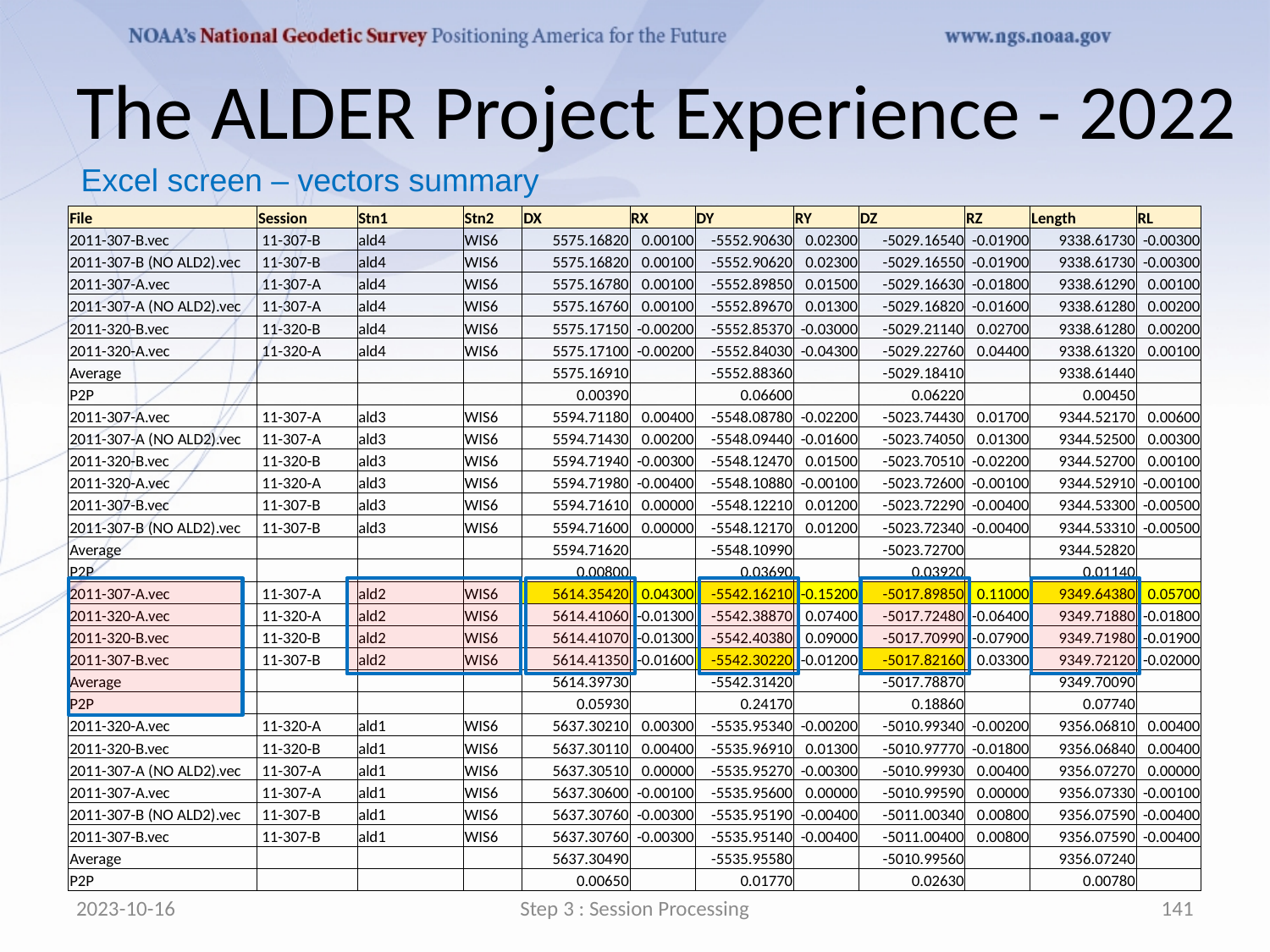

# The ALDER Project Experience - 2022
Excel screen – vectors summary
| File | Session | Stn1 | Stn2 | DX | RX | DY | RY | DZ | RZ | Length | RL |
| --- | --- | --- | --- | --- | --- | --- | --- | --- | --- | --- | --- |
| 2011-307-B.vec | 11-307-B | ald4 | WIS6 | 5575.16820 | 0.00100 | -5552.90630 | 0.02300 | -5029.16540 | -0.01900 | 9338.61730 | -0.00300 |
| 2011-307-B (NO ALD2).vec | 11-307-B | ald4 | WIS6 | 5575.16820 | 0.00100 | -5552.90620 | 0.02300 | -5029.16550 | -0.01900 | 9338.61730 | -0.00300 |
| 2011-307-A.vec | 11-307-A | ald4 | WIS6 | 5575.16780 | 0.00100 | -5552.89850 | 0.01500 | -5029.16630 | -0.01800 | 9338.61290 | 0.00100 |
| 2011-307-A (NO ALD2).vec | 11-307-A | ald4 | WIS6 | 5575.16760 | 0.00100 | -5552.89670 | 0.01300 | -5029.16820 | -0.01600 | 9338.61280 | 0.00200 |
| 2011-320-B.vec | 11-320-B | ald4 | WIS6 | 5575.17150 | -0.00200 | -5552.85370 | -0.03000 | -5029.21140 | 0.02700 | 9338.61280 | 0.00200 |
| 2011-320-A.vec | 11-320-A | ald4 | WIS6 | 5575.17100 | -0.00200 | -5552.84030 | -0.04300 | -5029.22760 | 0.04400 | 9338.61320 | 0.00100 |
| Average |  |  |  | 5575.16910 |  | -5552.88360 |  | -5029.18410 |  | 9338.61440 |  |
| P2P |  |  |  | 0.00390 |  | 0.06600 |  | 0.06220 |  | 0.00450 |  |
| 2011-307-A.vec | 11-307-A | ald3 | WIS6 | 5594.71180 | 0.00400 | -5548.08780 | -0.02200 | -5023.74430 | 0.01700 | 9344.52170 | 0.00600 |
| 2011-307-A (NO ALD2).vec | 11-307-A | ald3 | WIS6 | 5594.71430 | 0.00200 | -5548.09440 | -0.01600 | -5023.74050 | 0.01300 | 9344.52500 | 0.00300 |
| 2011-320-B.vec | 11-320-B | ald3 | WIS6 | 5594.71940 | -0.00300 | -5548.12470 | 0.01500 | -5023.70510 | -0.02200 | 9344.52700 | 0.00100 |
| 2011-320-A.vec | 11-320-A | ald3 | WIS6 | 5594.71980 | -0.00400 | -5548.10880 | -0.00100 | -5023.72600 | -0.00100 | 9344.52910 | -0.00100 |
| 2011-307-B.vec | 11-307-B | ald3 | WIS6 | 5594.71610 | 0.00000 | -5548.12210 | 0.01200 | -5023.72290 | -0.00400 | 9344.53300 | -0.00500 |
| 2011-307-B (NO ALD2).vec | 11-307-B | ald3 | WIS6 | 5594.71600 | 0.00000 | -5548.12170 | 0.01200 | -5023.72340 | -0.00400 | 9344.53310 | -0.00500 |
| Average |  |  |  | 5594.71620 |  | -5548.10990 |  | -5023.72700 |  | 9344.52820 |  |
| P2P |  |  |  | 0.00800 |  | 0.03690 |  | 0.03920 |  | 0.01140 |  |
| 2011-307-A.vec | 11-307-A | ald2 | WIS6 | 5614.35420 | 0.04300 | -5542.16210 | -0.15200 | -5017.89850 | 0.11000 | 9349.64380 | 0.05700 |
| 2011-320-A.vec | 11-320-A | ald2 | WIS6 | 5614.41060 | -0.01300 | -5542.38870 | 0.07400 | -5017.72480 | -0.06400 | 9349.71880 | -0.01800 |
| 2011-320-B.vec | 11-320-B | ald2 | WIS6 | 5614.41070 | -0.01300 | -5542.40380 | 0.09000 | -5017.70990 | -0.07900 | 9349.71980 | -0.01900 |
| 2011-307-B.vec | 11-307-B | ald2 | WIS6 | 5614.41350 | -0.01600 | -5542.30220 | -0.01200 | -5017.82160 | 0.03300 | 9349.72120 | -0.02000 |
| Average |  |  |  | 5614.39730 |  | -5542.31420 |  | -5017.78870 |  | 9349.70090 |  |
| P2P |  |  |  | 0.05930 |  | 0.24170 |  | 0.18860 |  | 0.07740 |  |
| 2011-320-A.vec | 11-320-A | ald1 | WIS6 | 5637.30210 | 0.00300 | -5535.95340 | -0.00200 | -5010.99340 | -0.00200 | 9356.06810 | 0.00400 |
| 2011-320-B.vec | 11-320-B | ald1 | WIS6 | 5637.30110 | 0.00400 | -5535.96910 | 0.01300 | -5010.97770 | -0.01800 | 9356.06840 | 0.00400 |
| 2011-307-A (NO ALD2).vec | 11-307-A | ald1 | WIS6 | 5637.30510 | 0.00000 | -5535.95270 | -0.00300 | -5010.99930 | 0.00400 | 9356.07270 | 0.00000 |
| 2011-307-A.vec | 11-307-A | ald1 | WIS6 | 5637.30600 | -0.00100 | -5535.95600 | 0.00000 | -5010.99590 | 0.00000 | 9356.07330 | -0.00100 |
| 2011-307-B (NO ALD2).vec | 11-307-B | ald1 | WIS6 | 5637.30760 | -0.00300 | -5535.95190 | -0.00400 | -5011.00340 | 0.00800 | 9356.07590 | -0.00400 |
| 2011-307-B.vec | 11-307-B | ald1 | WIS6 | 5637.30760 | -0.00300 | -5535.95140 | -0.00400 | -5011.00400 | 0.00800 | 9356.07590 | -0.00400 |
| Average |  |  |  | 5637.30490 |  | -5535.95580 |  | -5010.99560 |  | 9356.07240 |  |
| P2P |  |  |  | 0.00650 |  | 0.01770 |  | 0.02630 |  | 0.00780 |  |

2023-10-16
Step 3 : Session Processing
141